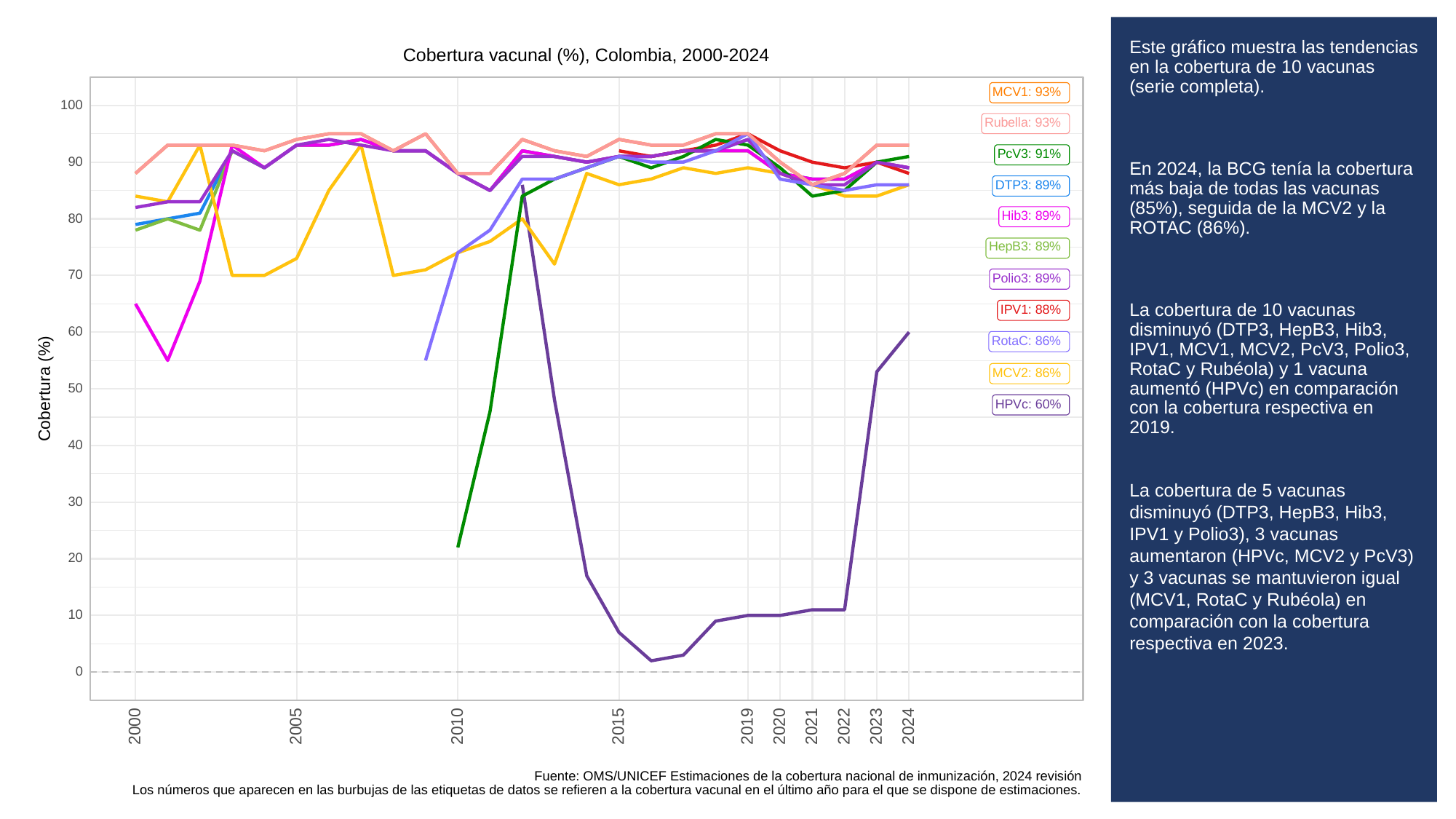

# Este gráfico muestra las tendencias en la cobertura de 10 vacunas (serie completa).

En 2024, la BCG tenía la cobertura más baja de todas las vacunas (85%), seguida de la MCV2 y la ROTAC (86%).

La cobertura de 10 vacunas disminuyó (DTP3, HepB3, Hib3, IPV1, MCV1, MCV2, PcV3, Polio3, RotaC y Rubéola) y 1 vacuna aumentó (HPVc) en comparación con la cobertura respectiva en 2019.

La cobertura de 5 vacunas disminuyó (DTP3, HepB3, Hib3, IPV1 y Polio3), 3 vacunas aumentaron (HPVc, MCV2 y PcV3) y 3 vacunas se mantuvieron igual (MCV1, RotaC y Rubéola) en comparación con la cobertura respectiva en 2023.

Cobertura vacunal (%), Colombia, 2000-2024

MCV1: 93%

100

Rubella: 93%

PcV3: 91%

90

DTP3: 89%

Hib3: 89%
80

HepB3: 89%

70
Polio3: 89%

IPV1: 88%
60

RotaC: 86%

MCV2: 86%
Cobertura (%)
50

HPVc: 60%

40

30

20

10

0

2023
2000
2005
2010
2015
2019
2020
2021
2022
2024
Fuente: OMS/UNICEF Estimaciones de la cobertura nacional de inmunización, 2024 revisión
Los números que aparecen en las burbujas de las etiquetas de datos se refieren a la cobertura vacunal en el último año para el que se dispone de estimaciones.